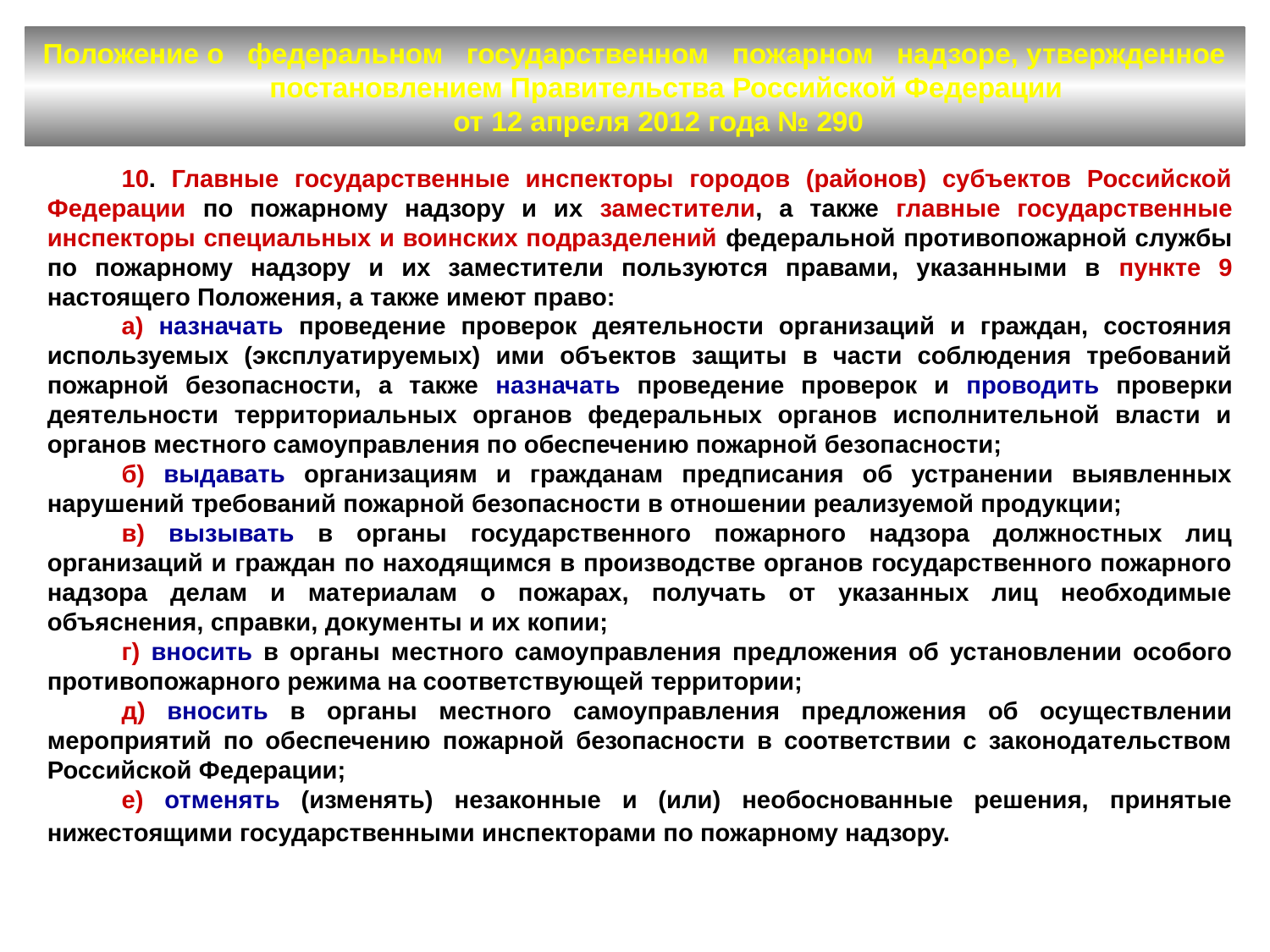

# Положение о   федеральном   государственном   пожарном   надзоре, утвержденное   постановлением Правительства Российской Федерации от 12 апреля 2012 года № 290
10. Главные государственные инспекторы городов (районов) субъектов Российской Федерации по пожарному надзору и их заместители, а также главные государственные инспекторы специальных и воинских подразделений федеральной противопожарной службы по пожарному надзору и их заместители пользуются правами, указанными в пункте 9 настоящего Положения, а также имеют право:
а) назначать проведение проверок деятельности организаций и граждан, состояния используемых (эксплуатируемых) ими объектов защиты в части соблюдения требований пожарной безопасности, а также назначать проведение проверок и проводить проверки деятельности территориальных органов федеральных органов исполнительной власти и органов местного самоуправления по обеспечению пожарной безопасности;
б) выдавать организациям и гражданам предписания об устранении выявленных нарушений требований пожарной безопасности в отношении реализуемой продукции;
в) вызывать в органы государственного пожарного надзора должностных лиц организаций и граждан по находящимся в производстве органов государственного пожарного надзора делам и материалам о пожарах, получать от указанных лиц необходимые объяснения, справки, документы и их копии;
г) вносить в органы местного самоуправления предложения об установлении особого противопожарного режима на соответствующей территории;
д) вносить в органы местного самоуправления предложения об осуществлении мероприятий по обеспечению пожарной безопасности в соответствии с законодательством Российской Федерации;
е) отменять (изменять) незаконные и (или) необоснованные решения, принятые нижестоящими государственными инспекторами по пожарному надзору.